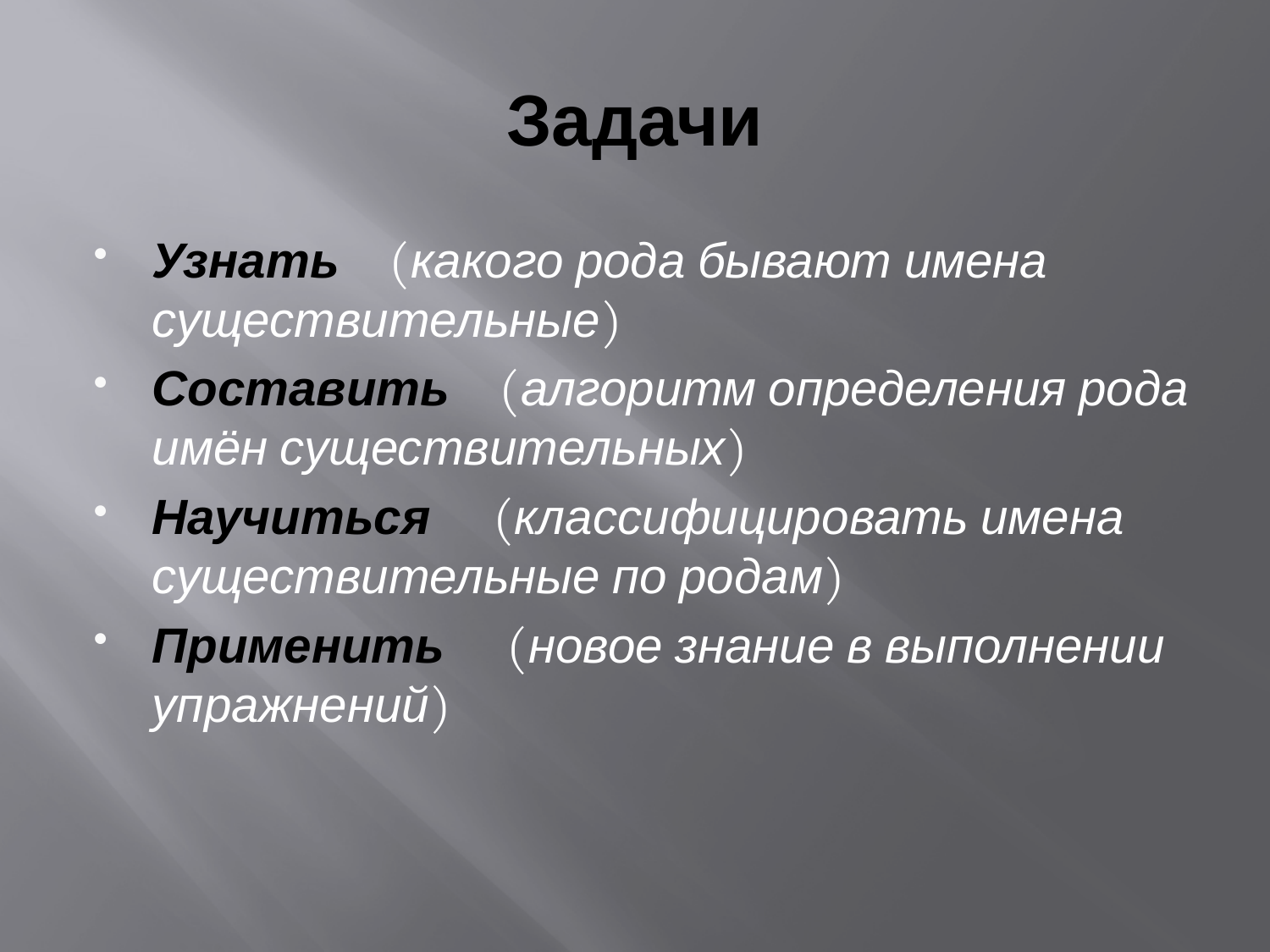

# Задачи
Узнать    (какого рода бывают имена существительные)
Составить    (алгоритм определения рода имён существительных)
Научиться     (классифицировать имена существительные по родам)
Применить     (новое знание в выполнении упражнений)